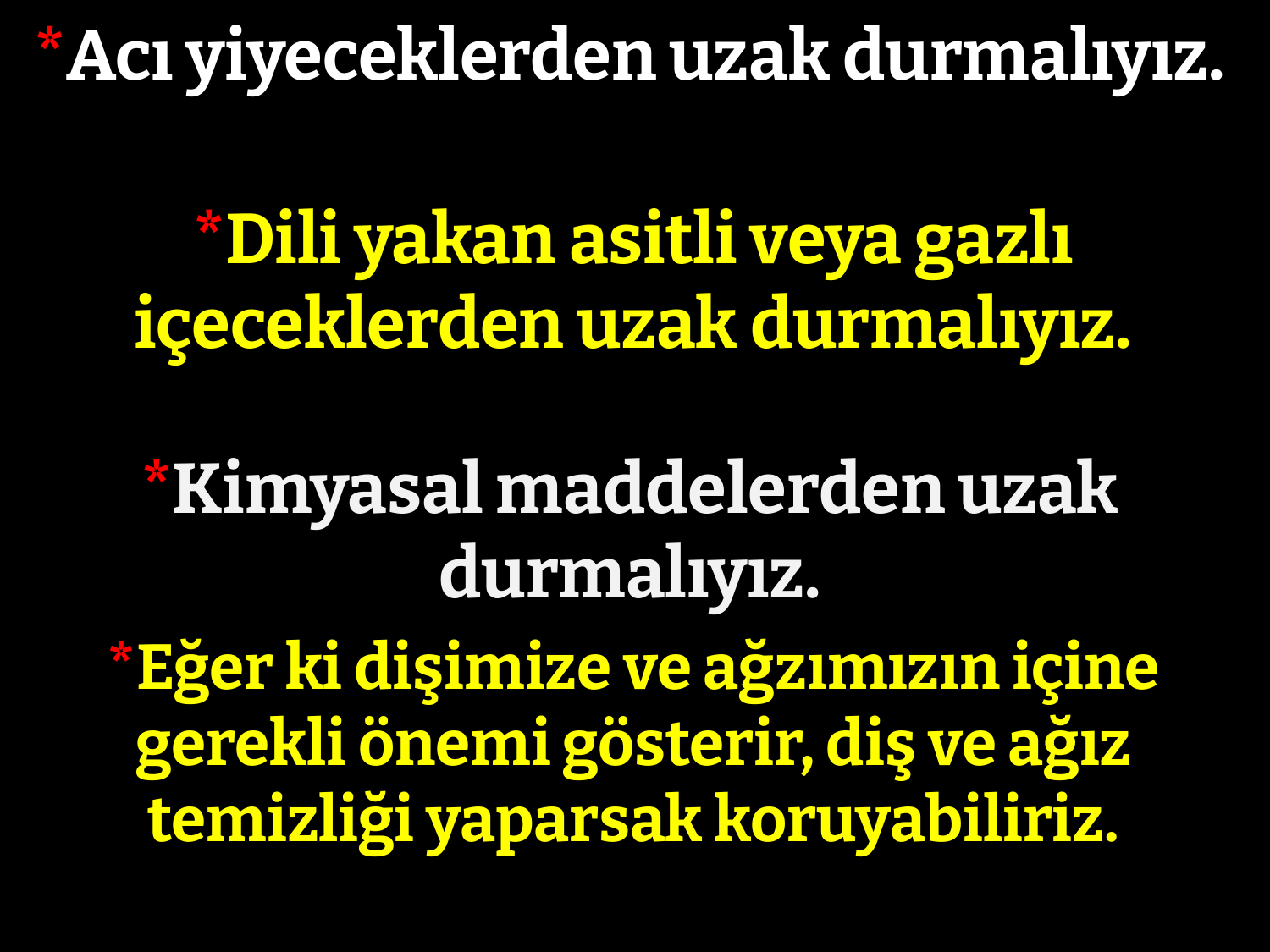

*Acı yiyeceklerden uzak durmalıyız.
*Dili yakan asitli veya gazlı içeceklerden uzak durmalıyız.
*Kimyasal maddelerden uzak durmalıyız.
*Eğer ki dişimize ve ağzımızın içine gerekli önemi gösterir, diş ve ağız temizliği yaparsak koruyabiliriz.